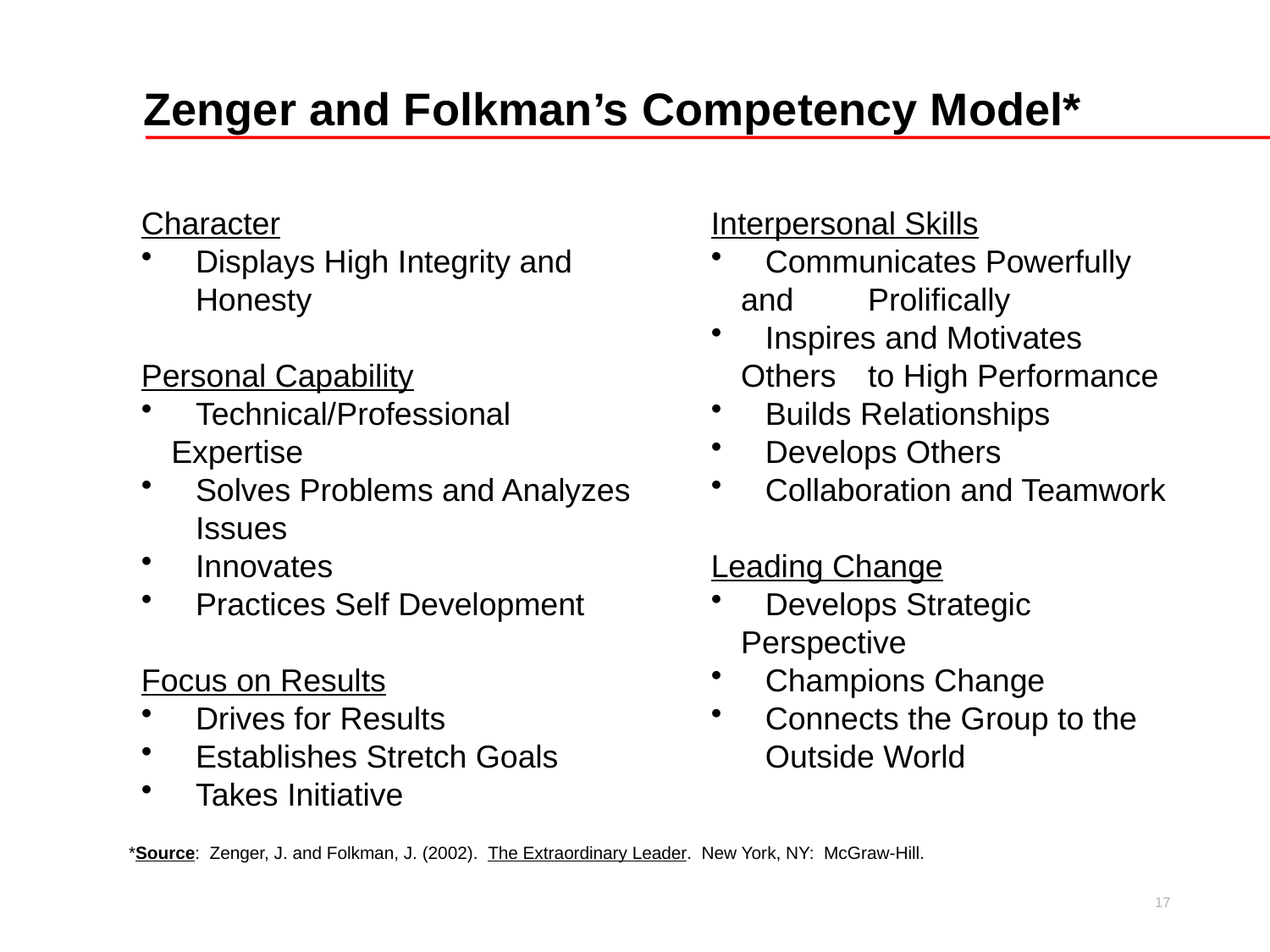

Zenger and Folkman’s Competency Model*
Character
 	Displays High Integrity and  	Honesty
Personal Capability
 	Technical/Professional Expertise
 	Solves Problems and Analyzes
	Issues
 	Innovates
 	Practices Self Development
Focus on Results
 	Drives for Results
 	Establishes Stretch Goals
 	Takes Initiative
Interpersonal Skills
 	Communicates Powerfully and  	Prolifically
 	Inspires and Motivates Others  	to High Performance
 	Builds Relationships
 	Develops Others
 	Collaboration and Teamwork
Leading Change
 	Develops Strategic Perspective
 	Champions Change
 	Connects the Group to the  	Outside World
*Source:  Zenger, J. and Folkman, J. (2002).  The Extraordinary Leader.  New York, NY:  McGraw-Hill.
17